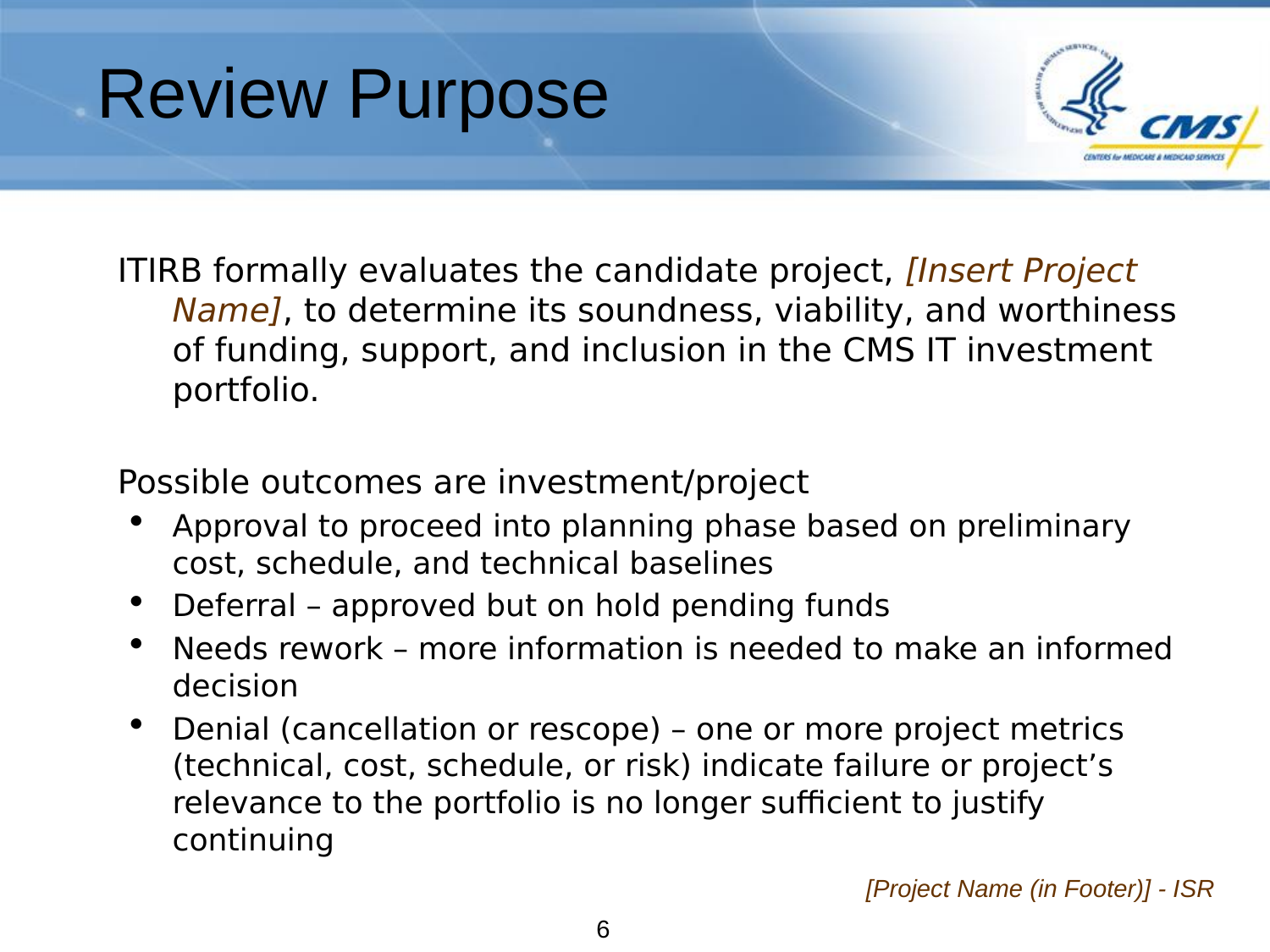

Review Purpose
ITIRB formally evaluates the candidate project, [Insert Project Name], to determine its soundness, viability, and worthiness of funding, support, and inclusion in the CMS IT investment portfolio.

Possible outcomes are investment/project
Approval to proceed into planning phase based on preliminary cost, schedule, and technical baselines
Deferral – approved but on hold pending funds
Needs rework – more information is needed to make an informed decision
Denial (cancellation or rescope) – one or more project metrics (technical, cost, schedule, or risk) indicate failure or project’s relevance to the portfolio is no longer sufficient to justify continuing
[Project Name (in Footer)] - ISR
6